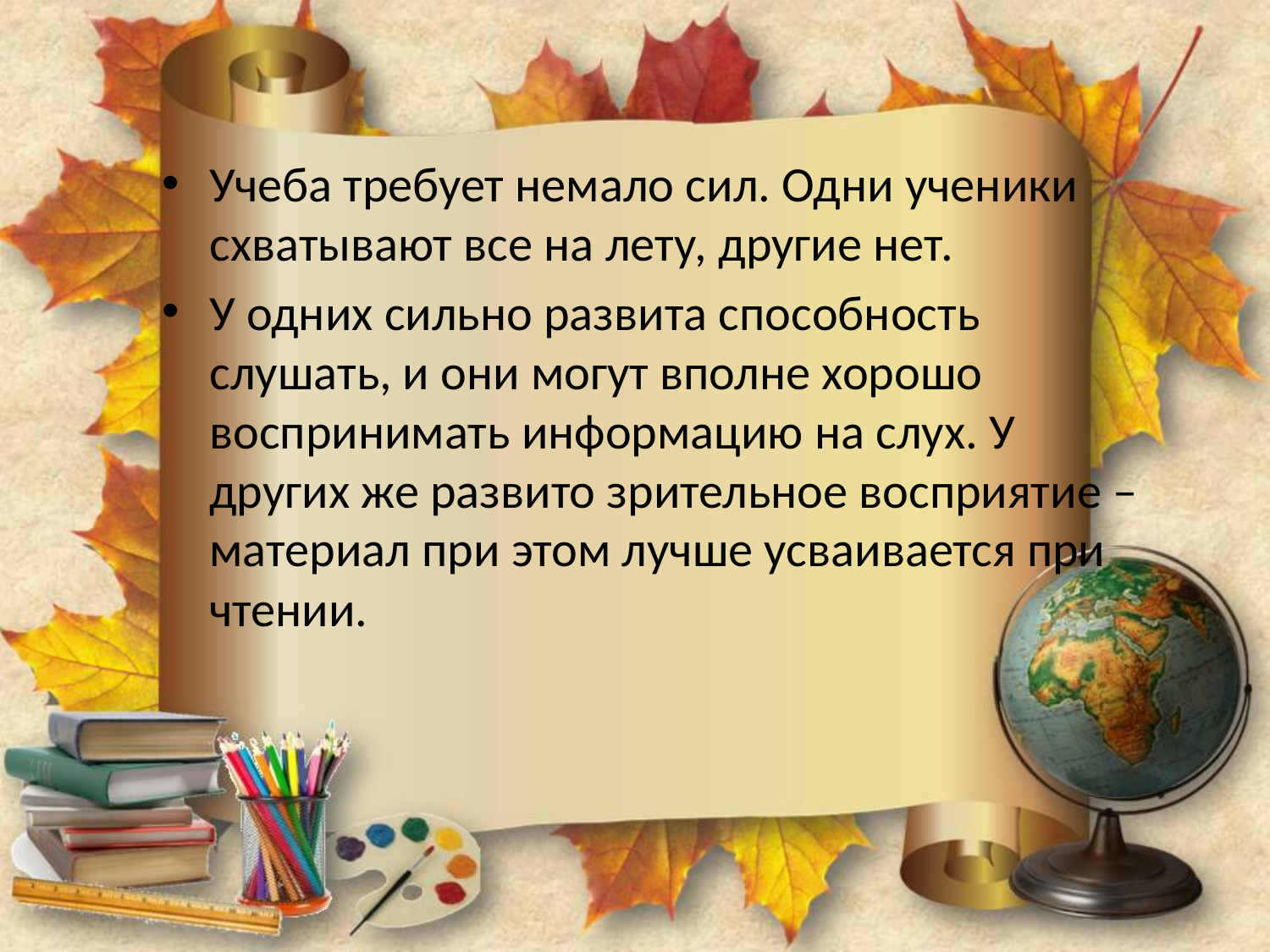

Учеба требует немало сил. Одни ученики схватывают все на лету, другие нет.
У одних сильно развита способность слушать, и они могут вполне хорошо воспринимать информацию на слух. У других же развито зрительное восприятие – материал при этом лучше усваивается при чтении.